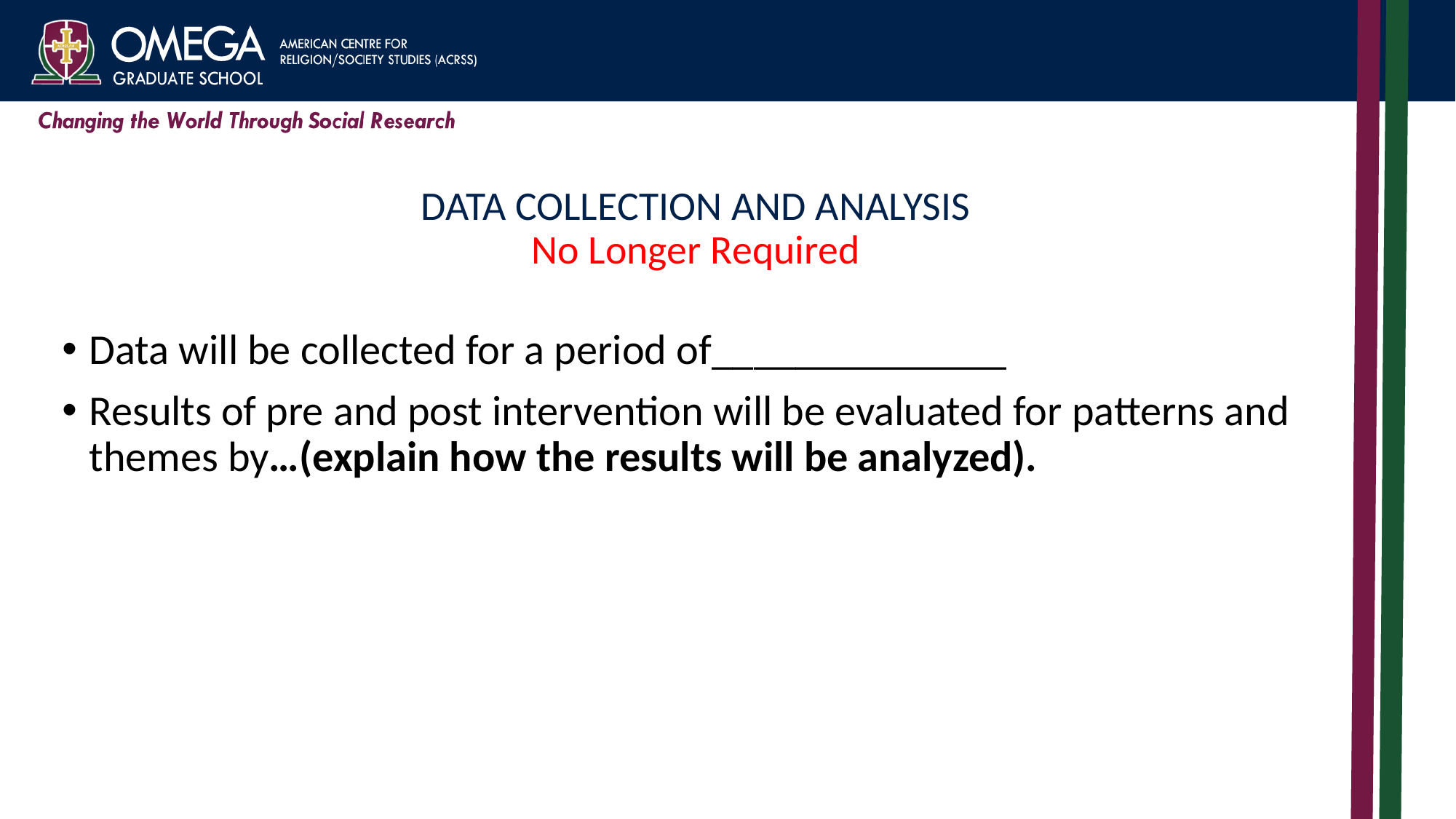

# DATA COLLECTION AND ANALYSIS No Longer Required
Data will be collected for a period of______________
Results of pre and post intervention will be evaluated for patterns and themes by…(explain how the results will be analyzed).